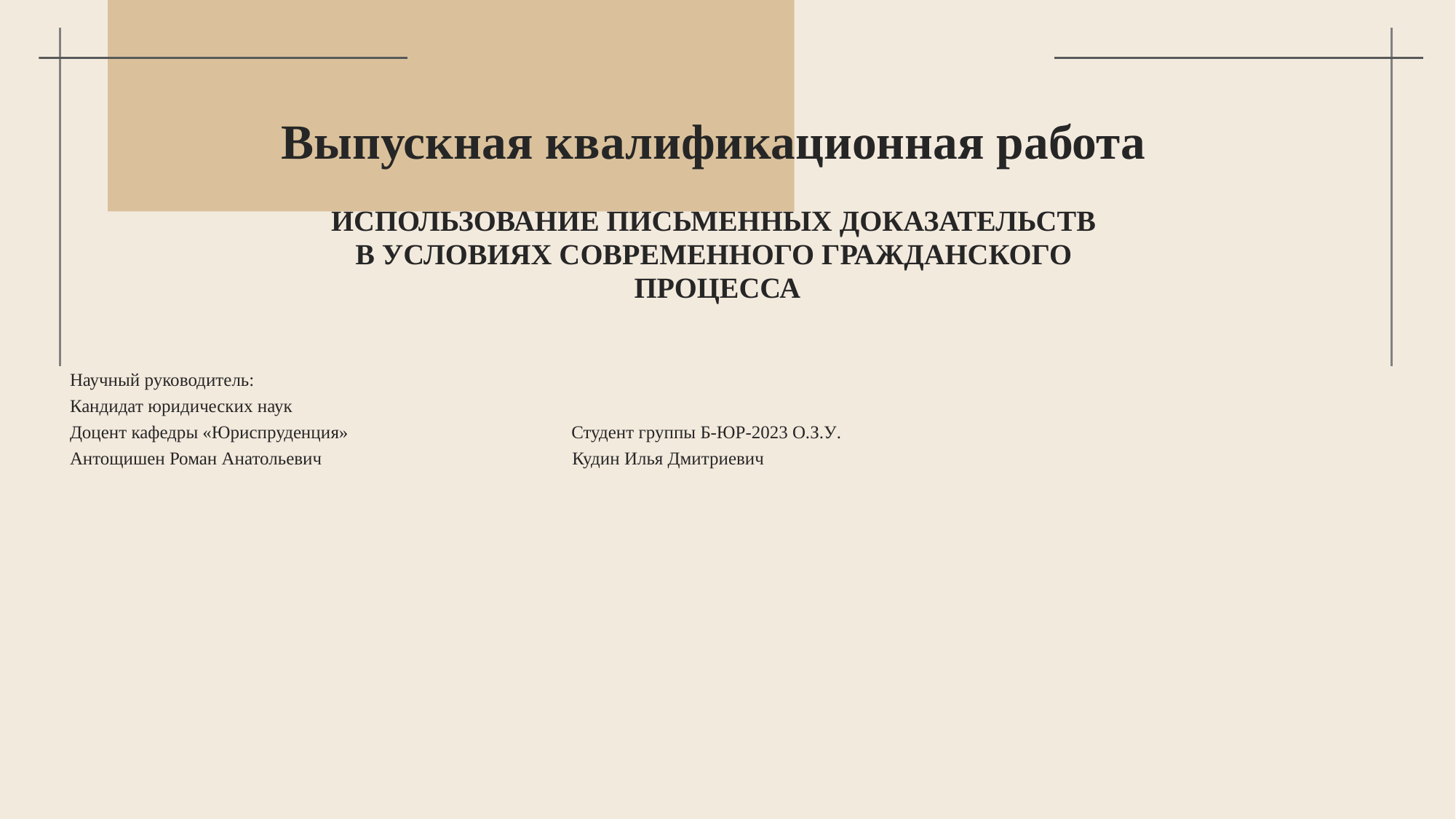

#
Выпускная квалификационная работа

ИСПОЛЬЗОВАНИЕ ПИСЬМЕННЫХ ДОКАЗАТЕЛЬСТВ
В УСЛОВИЯХ СОВРЕМЕННОГО ГРАЖДАНСКОГО
 ПРОЦЕССА

Научный руководитель:
Кандидат юридических наук
Доцент кафедры «Юриспруденция»                                                 Студент группы Б-ЮР-2023 О.З.У.
Антощишен Роман Анатольевич                                                       Кудин Илья Дмитриевич